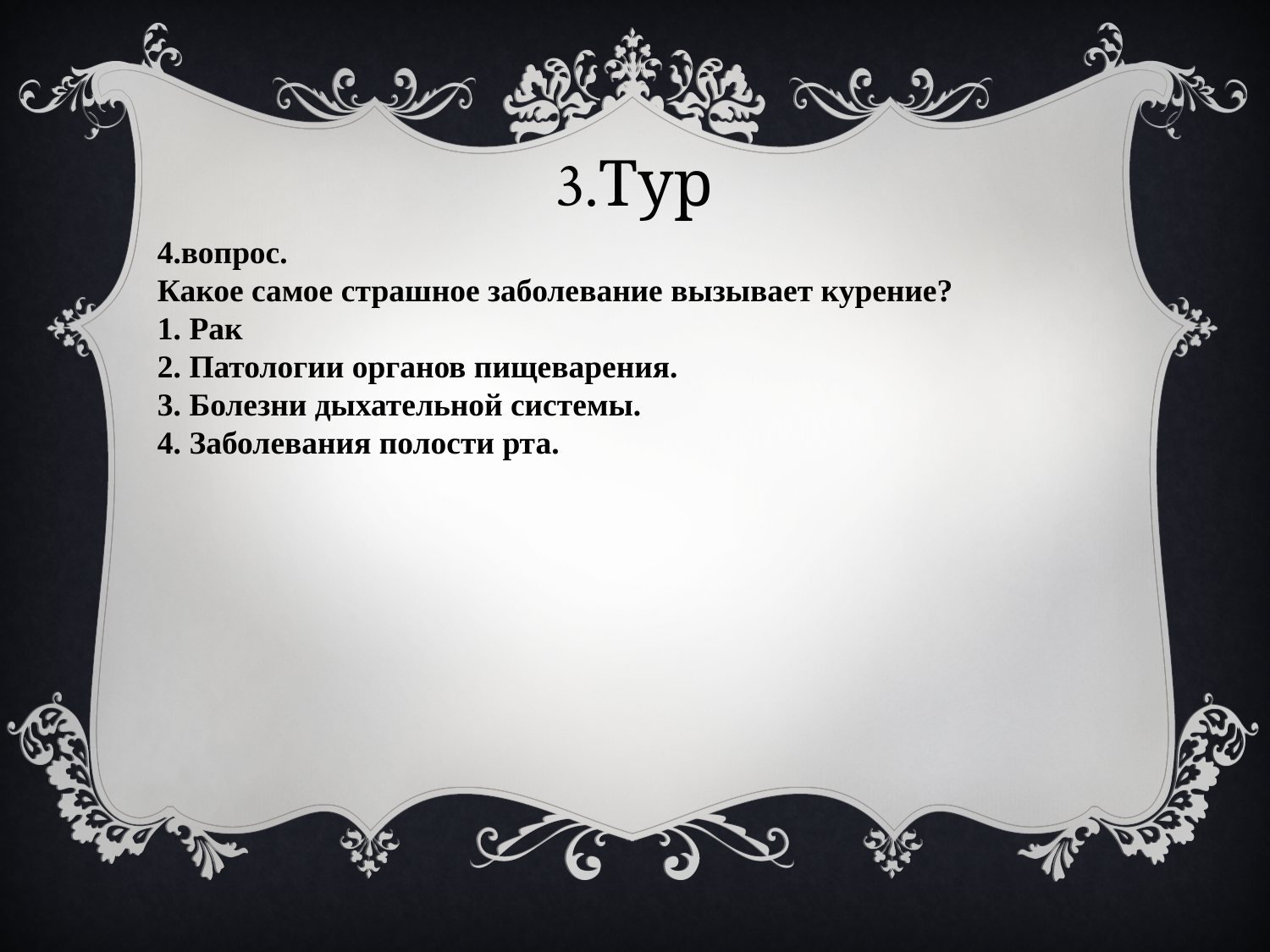

3.Тур
4.вопрос.
Какое самое страшное заболевание вызывает курение?
1. Рак
2. Патологии органов пищеварения.
3. Болезни дыхательной системы.
4. Заболевания полости рта.